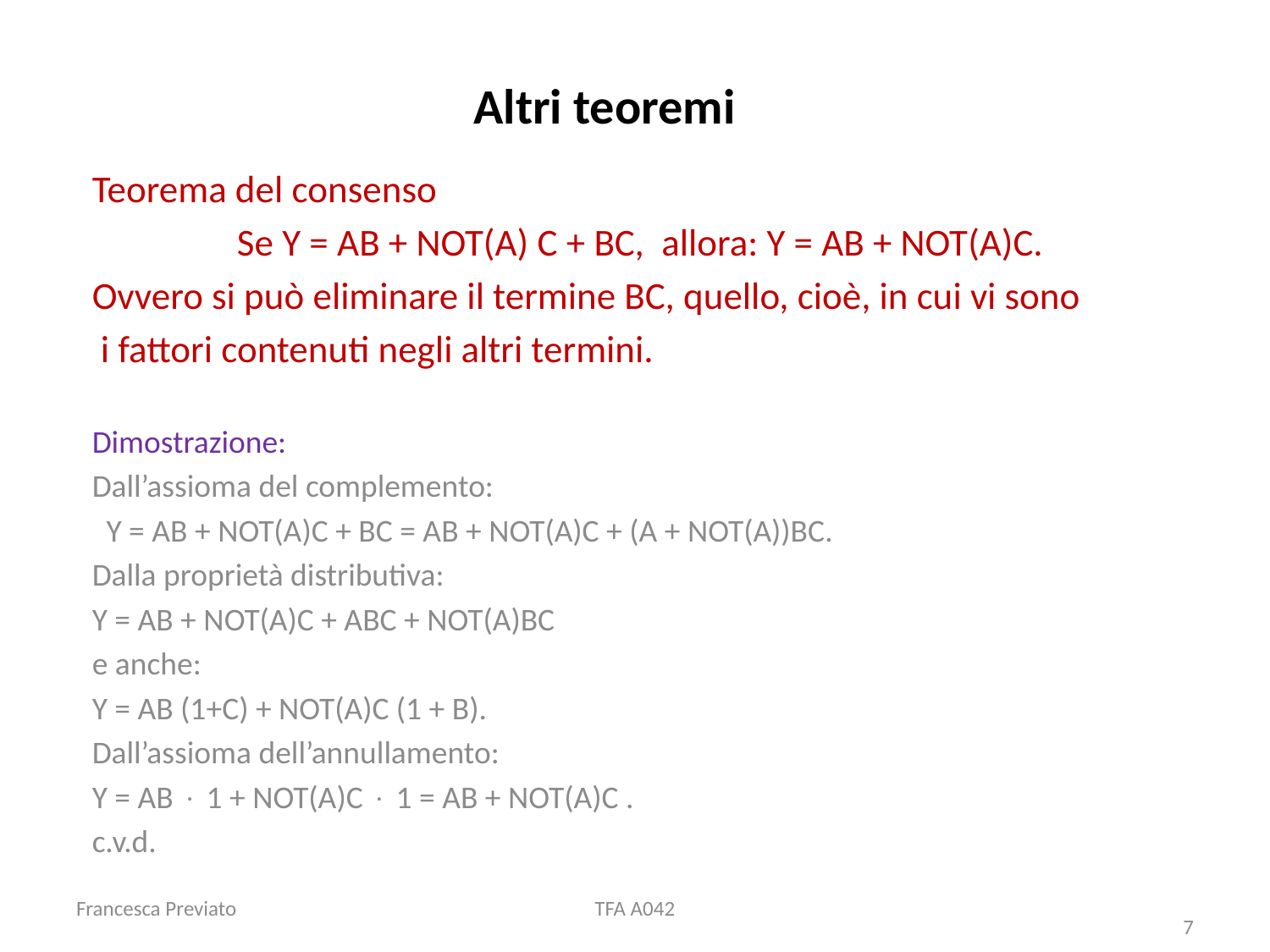

# Altri teoremi
Teorema del consenso
Se Y = AB + NOT(A) C + BC,  allora: Y = AB + NOT(A)C.
Ovvero si può eliminare il termine BC, quello, cioè, in cui vi sono
 i fattori contenuti negli altri termini.

Dimostrazione:
Dall’assioma del complemento:
  Y = AB + NOT(A)C + BC = AB + NOT(A)C + (A + NOT(A))BC.
Dalla proprietà distributiva:
Y = AB + NOT(A)C + ABC + NOT(A)BC
e anche:
Y = AB (1+C) + NOT(A)C (1 + B).
Dall’assioma dell’annullamento:
Y = AB ⋅ 1 + NOT(A)C ⋅ 1 = AB + NOT(A)C .
c.v.d.

Francesca Previato
TFA A042
7